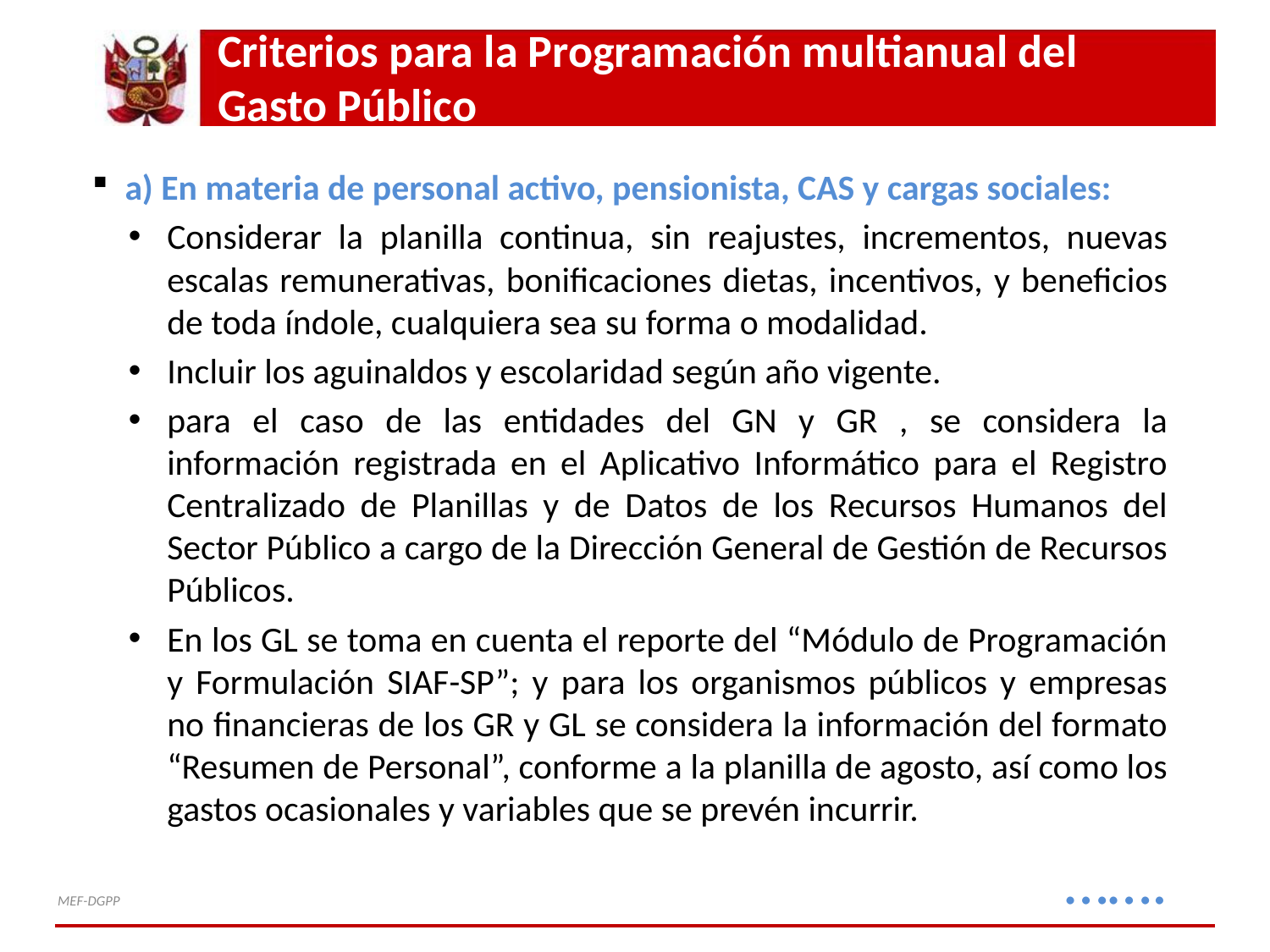

# Criterios para la Programación multianual del Gasto Público
 a) En materia de personal activo, pensionista, CAS y cargas sociales:
Considerar la planilla continua, sin reajustes, incrementos, nuevas escalas remunerativas, bonificaciones dietas, incentivos, y beneficios de toda índole, cualquiera sea su forma o modalidad.
Incluir los aguinaldos y escolaridad según año vigente.
para el caso de las entidades del GN y GR , se considera la información registrada en el Aplicativo Informático para el Registro Centralizado de Planillas y de Datos de los Recursos Humanos del Sector Público a cargo de la Dirección General de Gestión de Recursos Públicos.
En los GL se toma en cuenta el reporte del “Módulo de Programación y Formulación SIAF-SP”; y para los organismos públicos y empresas no financieras de los GR y GL se considera la información del formato “Resumen de Personal”, conforme a la planilla de agosto, así como los gastos ocasionales y variables que se prevén incurrir.
…….
MEF-DGPP